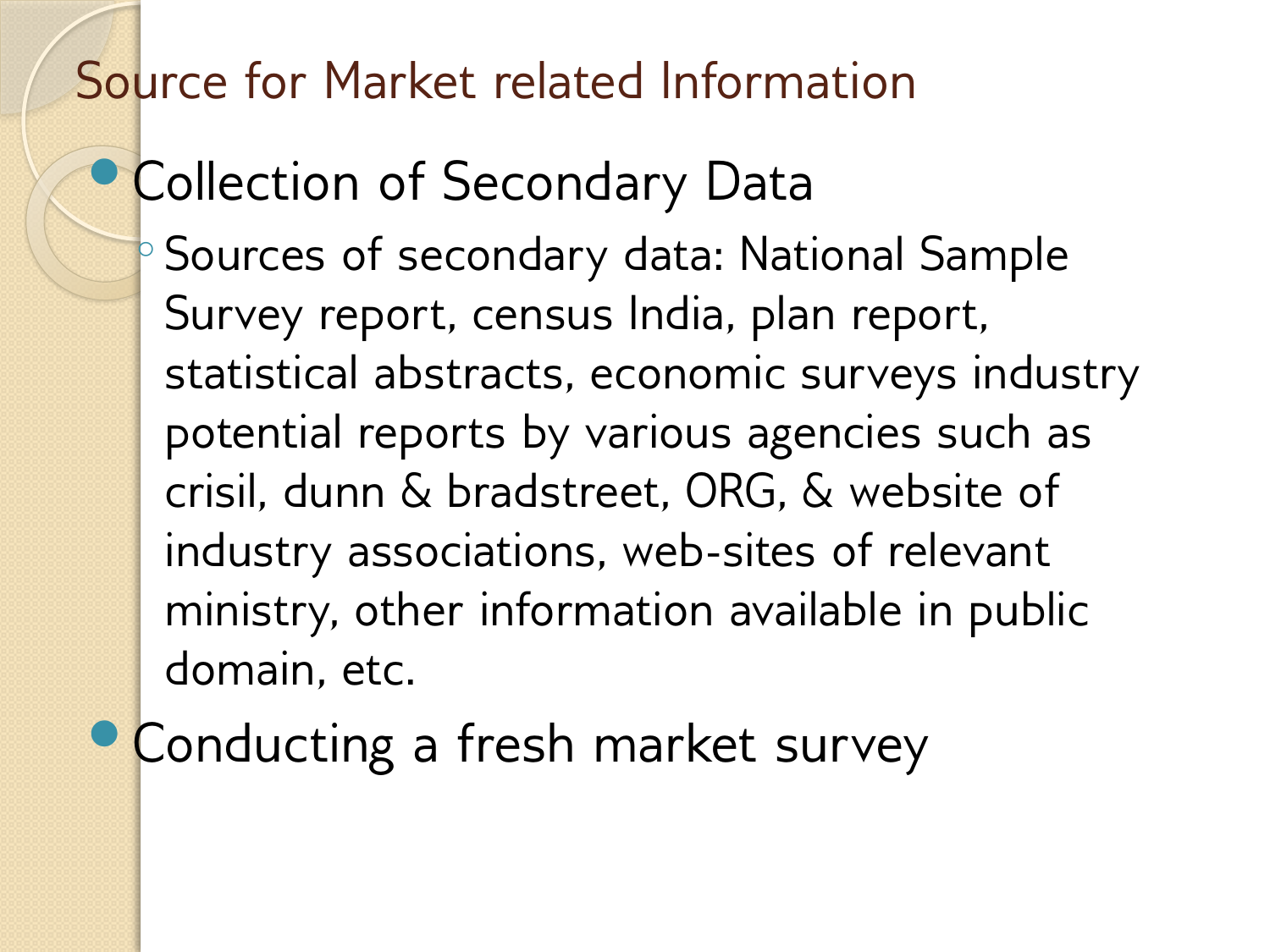

# Source for Market related Information
Collection of Secondary Data
Sources of secondary data: National Sample Survey report, census India, plan report, statistical abstracts, economic surveys industry potential reports by various agencies such as crisil, dunn & bradstreet, ORG, & website of industry associations, web-sites of relevant ministry, other information available in public domain, etc.
Conducting a fresh market survey